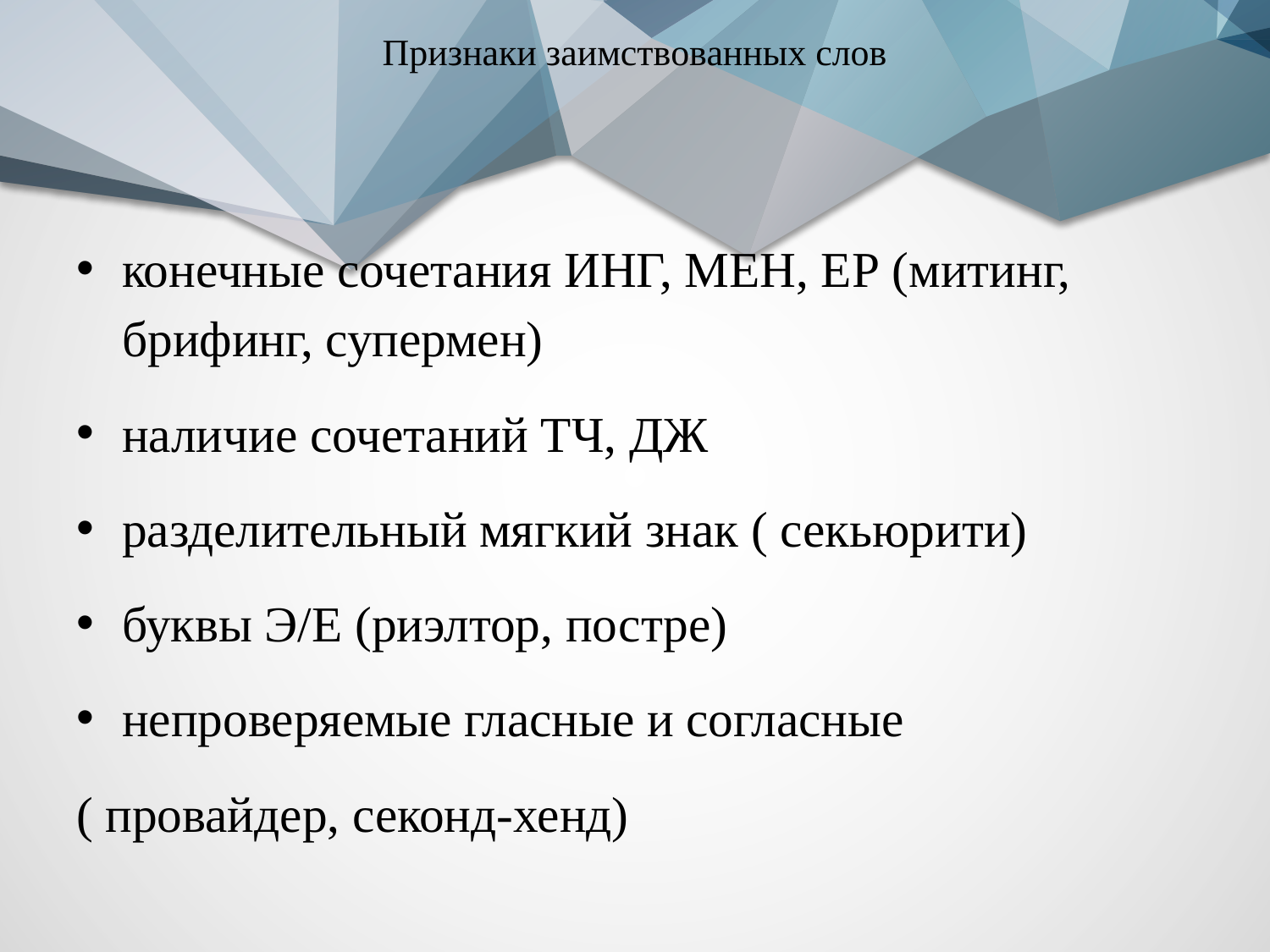

# Признаки заимствованных слов
конечные сочетания ИНГ, МЕН, ЕР (митинг, брифинг, супермен)
наличие сочетаний ТЧ, ДЖ
разделительный мягкий знак ( секьюрити)
буквы Э/Е (риэлтор, постре)
непроверяемые гласные и согласные
( провайдер, секонд-хенд)